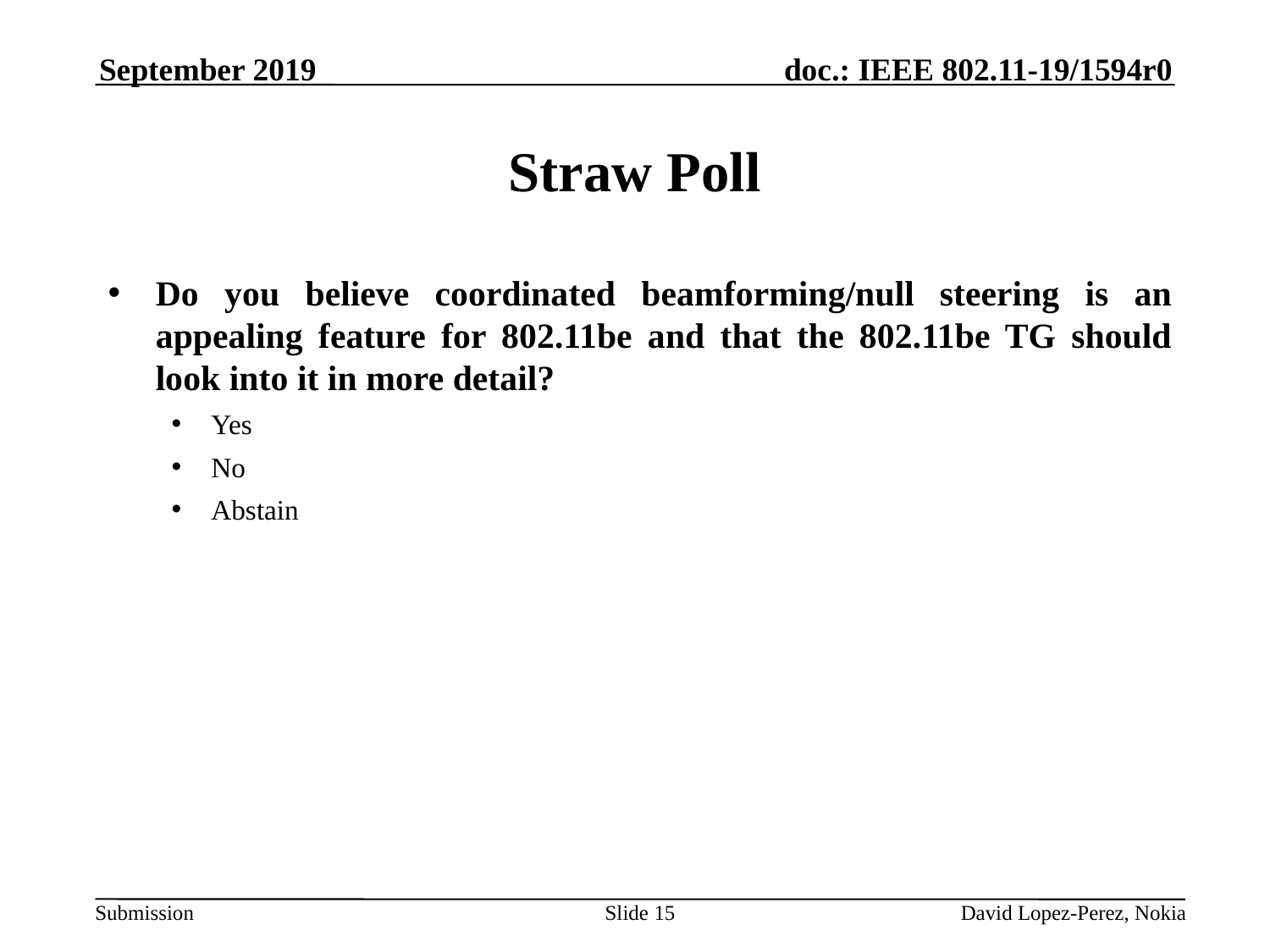

September 2019
# Straw Poll
Do you believe coordinated beamforming/null steering is an appealing feature for 802.11be and that the 802.11be TG should look into it in more detail?
Yes
No
Abstain

Slide 15
 David Lopez-Perez, Nokia